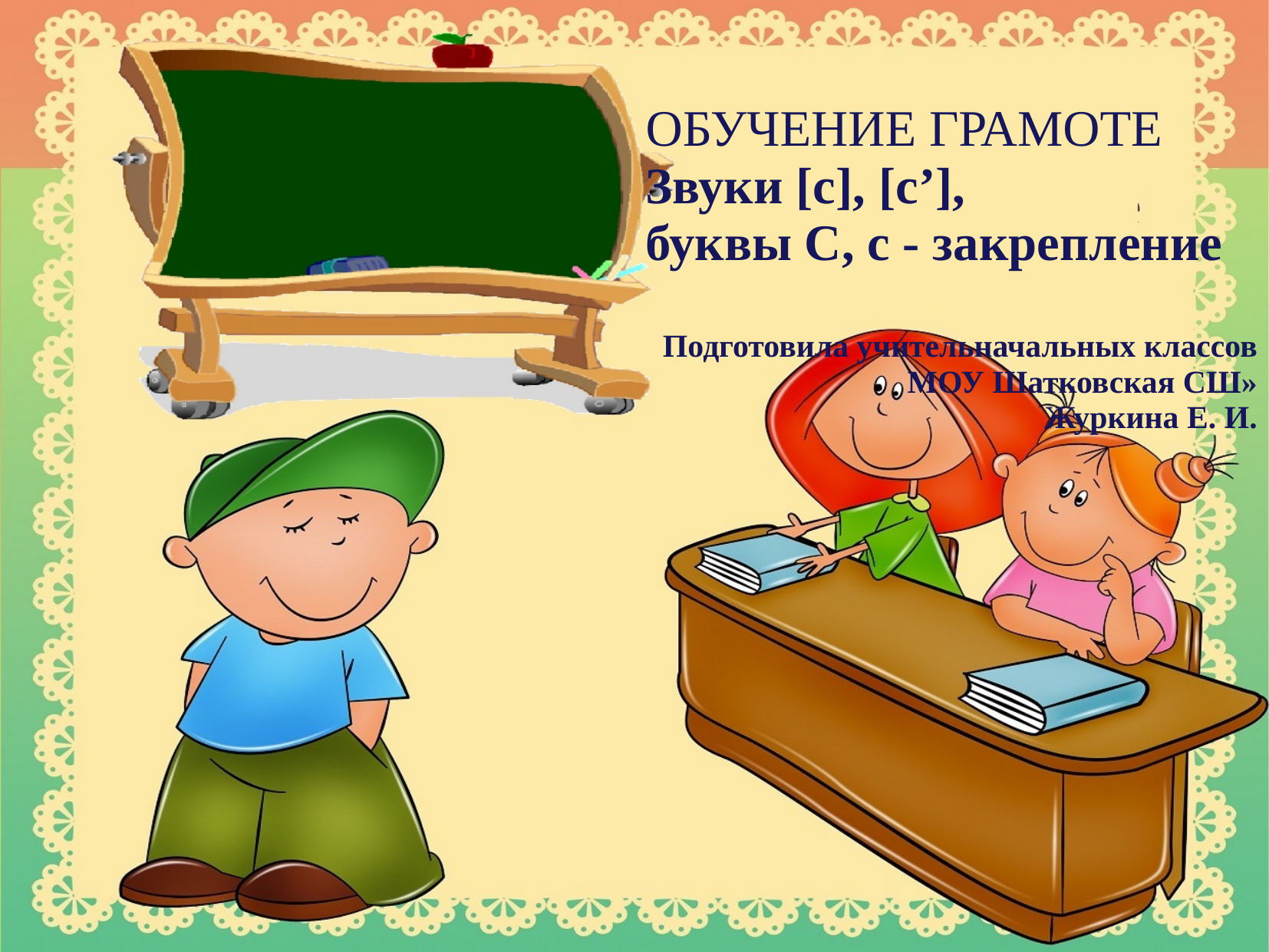

Обучение грамоте
Звуки [с], [с’],
буквы С, с - закрепление

Подготовила учительначальных классов МОУ Шатковская СШ»
Журкина Е. И.